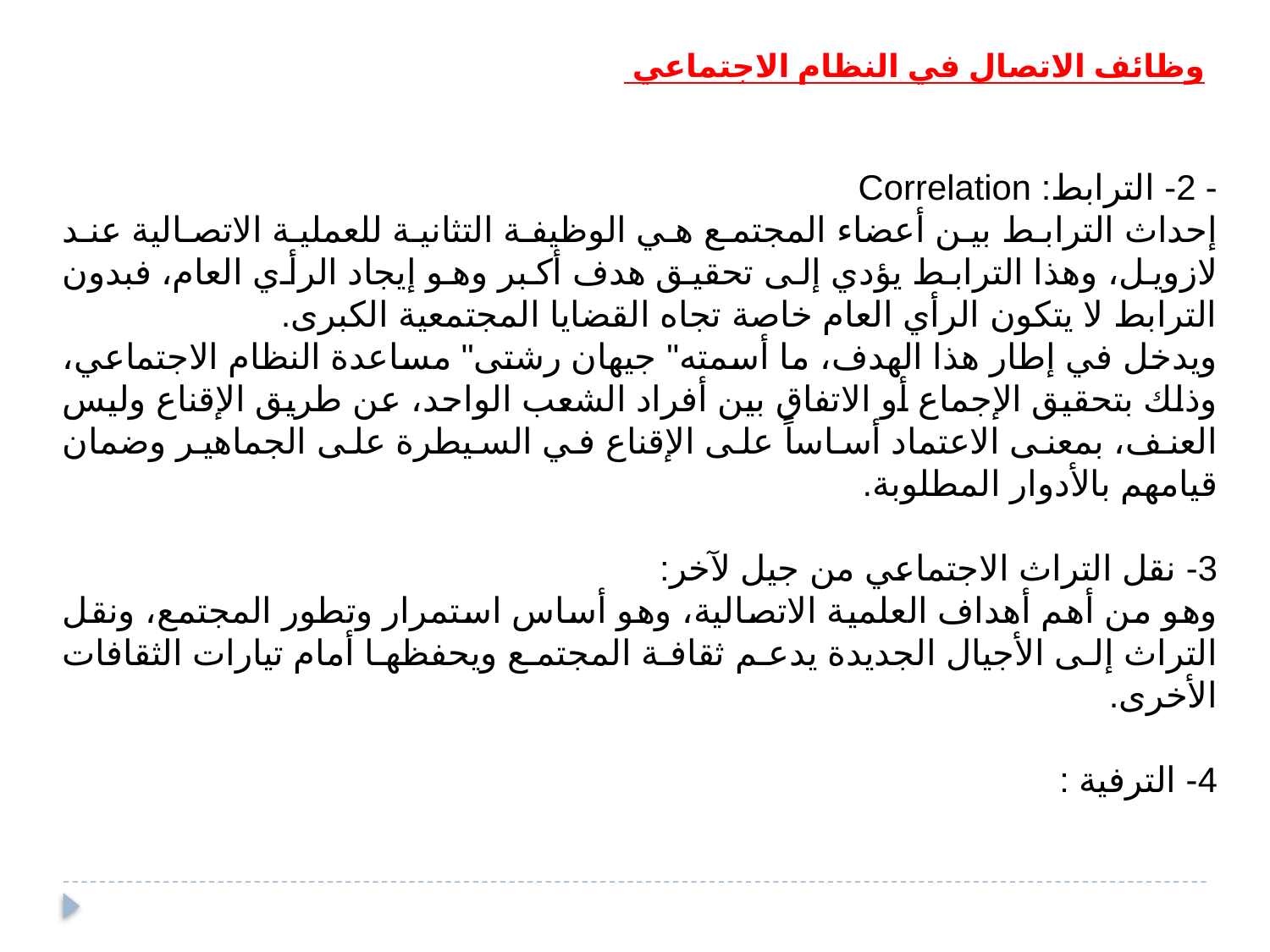

وظائف الاتصال في النظام الاجتماعي
- 2- الترابط: Correlation
إحداث الترابط بين أعضاء المجتمع هي الوظيفة التثانية للعملية الاتصالية عند لازويل، وهذا الترابط يؤدي إلى تحقيق هدف أكبر وهو إيجاد الرأي العام، فبدون الترابط لا يتكون الرأي العام خاصة تجاه القضايا المجتمعية الكبرى.
ويدخل في إطار هذا الهدف، ما أسمته" جيهان رشتى" مساعدة النظام الاجتماعي، وذلك بتحقيق الإجماع أو الاتفاق بين أفراد الشعب الواحد، عن طريق الإقناع وليس العنف، بمعنى الاعتماد أساساً على الإقناع في السيطرة على الجماهير وضمان قيامهم بالأدوار المطلوبة.

3- نقل التراث الاجتماعي من جيل لآخر:
وهو من أهم أهداف العلمية الاتصالية، وهو أساس استمرار وتطور المجتمع، ونقل التراث إلى الأجيال الجديدة يدعم ثقافة المجتمع ويحفظها أمام تيارات الثقافات الأخرى.

4- الترفية :